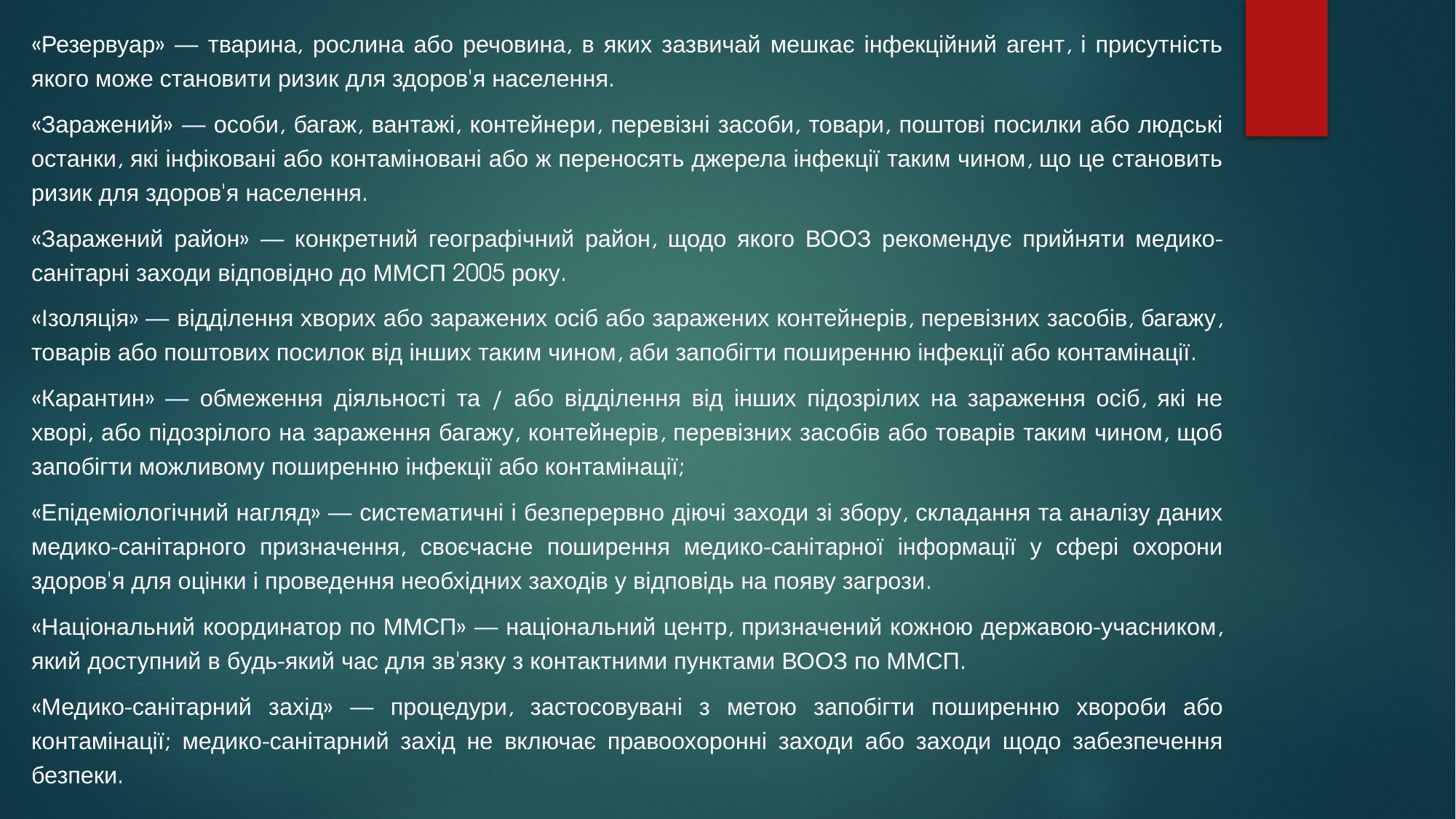

«Резервуар» — тварина, рослина або речовина, в яких зазвичай мешкає інфекційний агент, і присутність якого може становити ризик для здоров'я населення.
«Заражений» — особи, багаж, вантажі, контейнери, перевізні засоби, товари, поштові посилки або людські останки, які інфіковані або контаміновані або ж переносять джерела інфекції таким чином, що це становить ризик для здоров'я населення.
«Заражений район» — конкретний географічний район, щодо якого ВООЗ рекомендує прийняти медико-санітарні заходи відповідно до ММСП 2005 року.
«Ізоляція» — відділення хворих або заражених осіб або заражених контейнерів, перевізних засобів, багажу, товарів або поштових посилок від інших таким чином, аби запобігти поширенню інфекції або контамінації.
«Карантин» — обмеження діяльності та / або відділення від інших підозрілих на зараження осіб, які не хворі, або підозрілого на зараження багажу, контейнерів, перевізних засобів або товарів таким чином, щоб запобігти можливому поширенню інфекції або контамінації;
«Епідеміологічний нагляд» — систематичні і безперервно діючі заходи зі збору, складання та аналізу даних медико-санітарного призначення, своєчасне поширення медико-санітарної інформації у сфері охорони здоров'я для оцінки і проведення необхідних заходів у відповідь на появу загрози.
«Національний координатор по ММСП» — національний центр, призначений кожною державою-учасником, який доступний в будь-який час для зв'язку з контактними пунктами ВООЗ по ММСП.
«Медико-санітарний захід» — процедури, застосовувані з метою запобігти поширенню хвороби або контамінації; медико-санітарний захід не включає правоохоронні заходи або заходи щодо забезпечення безпеки.